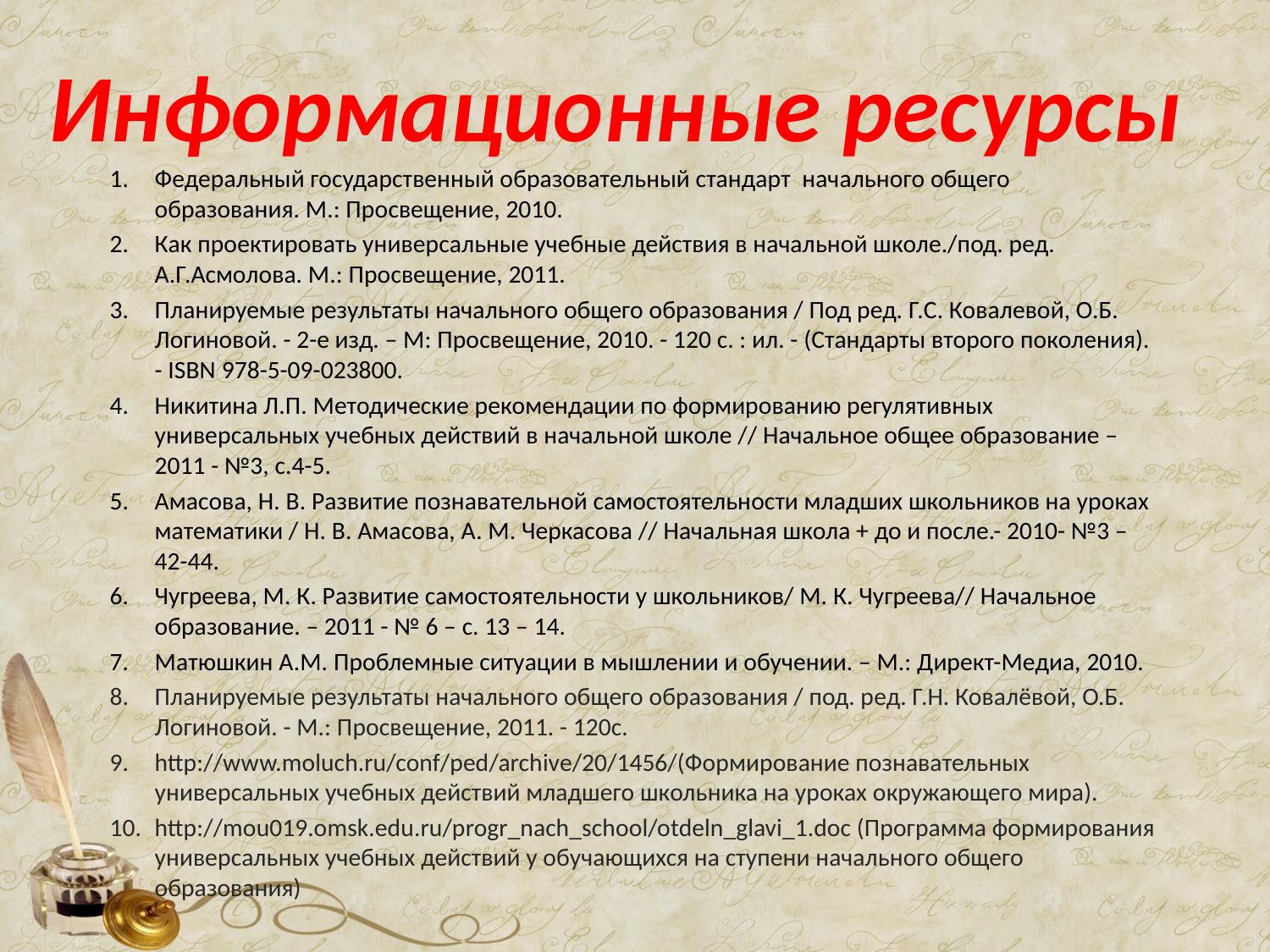

# Информационные ресурсы
Федеральный государственный образовательный стандарт  начального общего образования. М.: Просвещение, 2010.
Как проектировать универсальные учебные действия в начальной школе./под. ред. А.Г.Асмолова. М.: Просвещение, 2011.
Планируемые результаты начального общего образования / Под ред. Г.С. Ковалевой, О.Б. Логиновой. - 2-е изд. – М: Просвещение, 2010. - 120 с. : ил. - (Стандарты второго поколения). - ISBN 978-5-09-023800.
Никитина Л.П. Методические рекомендации по формированию регулятивных универсальных учебных действий в начальной школе // Начальное общее образование – 2011 - №3, с.4-5.
Амасова, Н. В. Развитие познавательной самостоятельности младших школьников на уроках математики / Н. В. Амасова, А. М. Черкасова // Начальная школа + до и после.- 2010- №3 – 42-44.
Чугреева, М. К. Развитие самостоятельности у школьников/ М. К. Чугреева// Начальное образование. – 2011 - № 6 – с. 13 – 14.
Матюшкин А.М. Проблемные ситуации в мышлении и обучении. – М.: Директ-Медиа, 2010.
Планируемые результаты начального общего образования / под. ред. Г.Н. Ковалёвой, О.Б. Логиновой. - М.: Просвещение, 2011. - 120с.
http://www.moluch.ru/conf/ped/archive/20/1456/(Формирование познавательных универсальных учебных действий младшего школьника на уроках окружающего мира).
http://mou019.omsk.edu.ru/progr_nach_school/otdeln_glavi_1.doc (Программа формирования универсальных учебных действий у обучающихся на ступени начального общего образования)